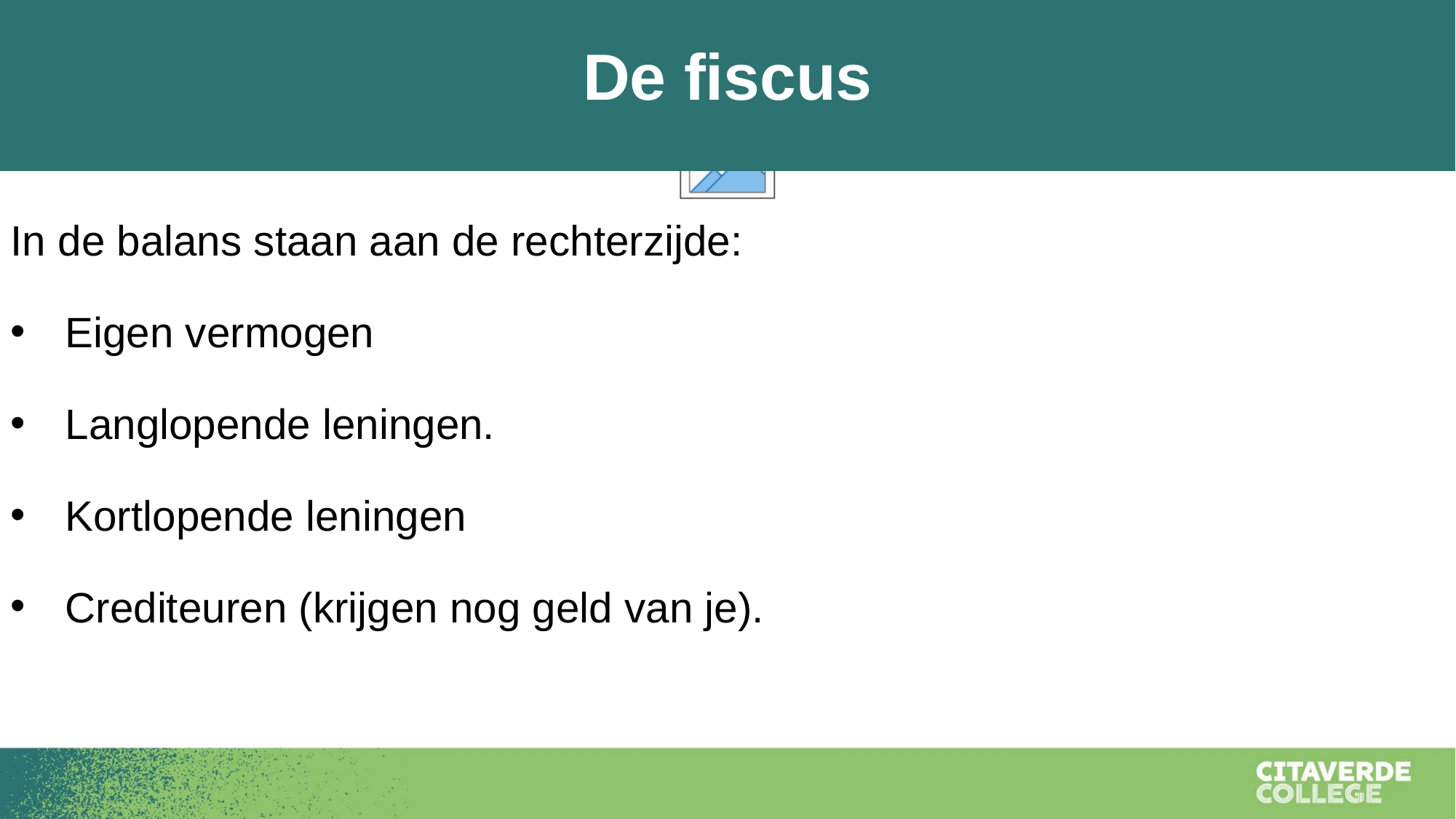

De fiscus
In de balans staan aan de rechterzijde:
Eigen vermogen
Langlopende leningen.
Kortlopende leningen
Crediteuren (krijgen nog geld van je).